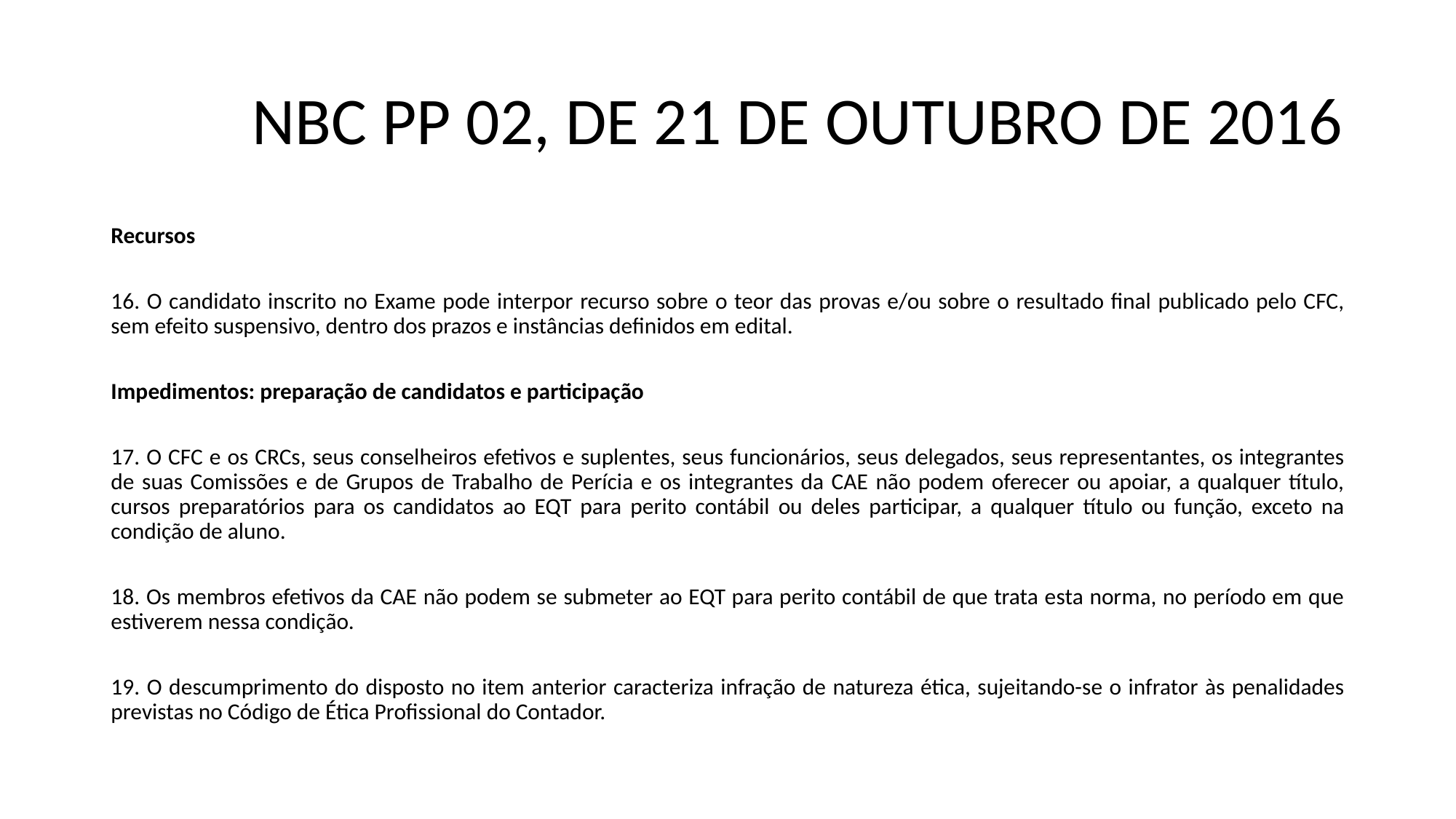

# NBC PP 02, DE 21 DE OUTUBRO DE 2016
Recursos

16. O candidato inscrito no Exame pode interpor recurso sobre o teor das provas e/ou sobre o resultado final publicado pelo CFC, sem efeito suspensivo, dentro dos prazos e instâncias definidos em edital.

Impedimentos: preparação de candidatos e participação

17. O CFC e os CRCs, seus conselheiros efetivos e suplentes, seus funcionários, seus delegados, seus representantes, os integrantes de suas Comissões e de Grupos de Trabalho de Perícia e os integrantes da CAE não podem oferecer ou apoiar, a qualquer título, cursos preparatórios para os candidatos ao EQT para perito contábil ou deles participar, a qualquer título ou função, exceto na condição de aluno.

18. Os membros efetivos da CAE não podem se submeter ao EQT para perito contábil de que trata esta norma, no período em que estiverem nessa condição.

19. O descumprimento do disposto no item anterior caracteriza infração de natureza ética, sujeitando-se o infrator às penalidades previstas no Código de Ética Profissional do Contador.